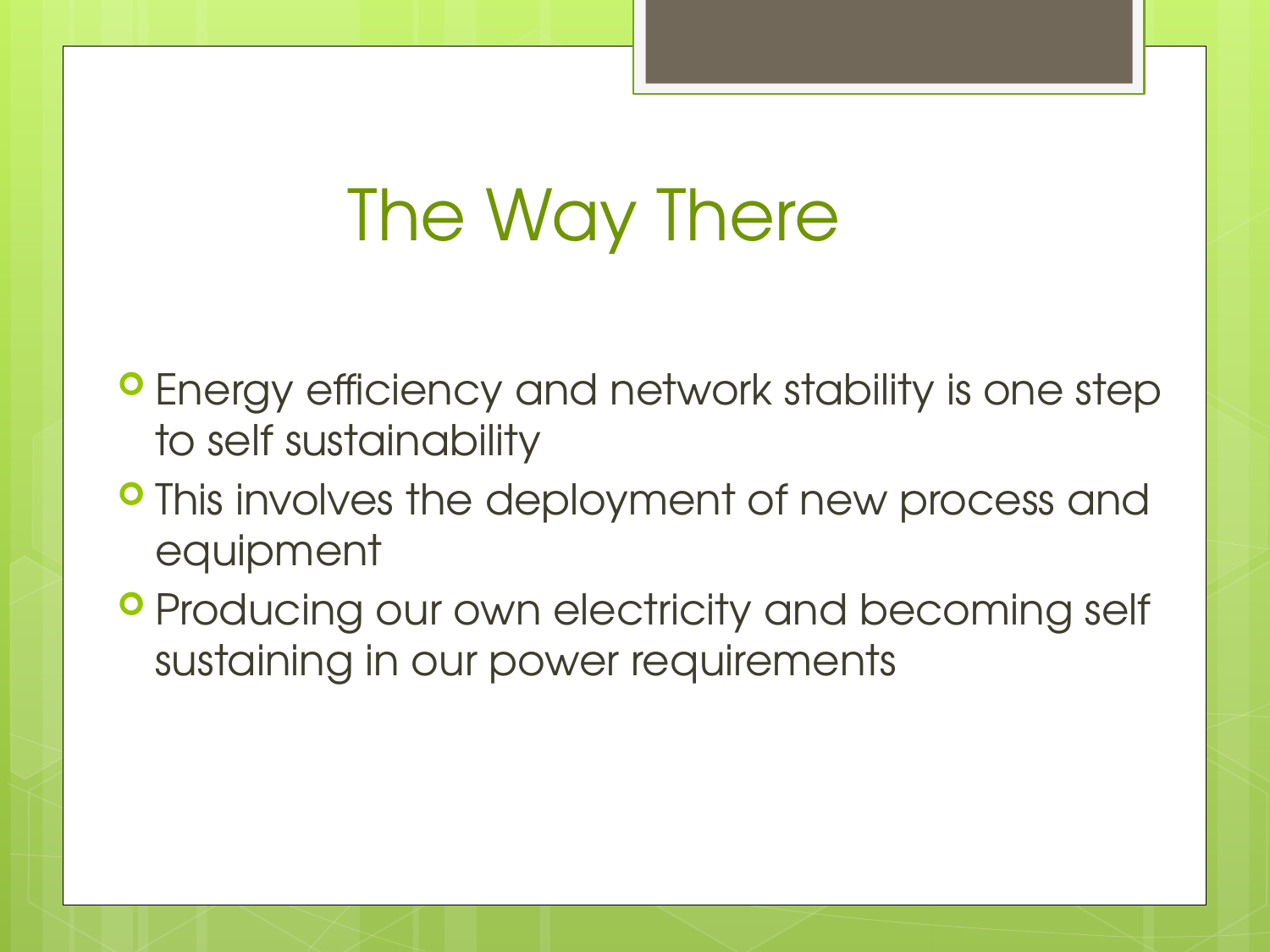

# The Way There
Energy efficiency and network stability is one step to self sustainability
This involves the deployment of new process and equipment
Producing our own electricity and becoming self sustaining in our power requirements